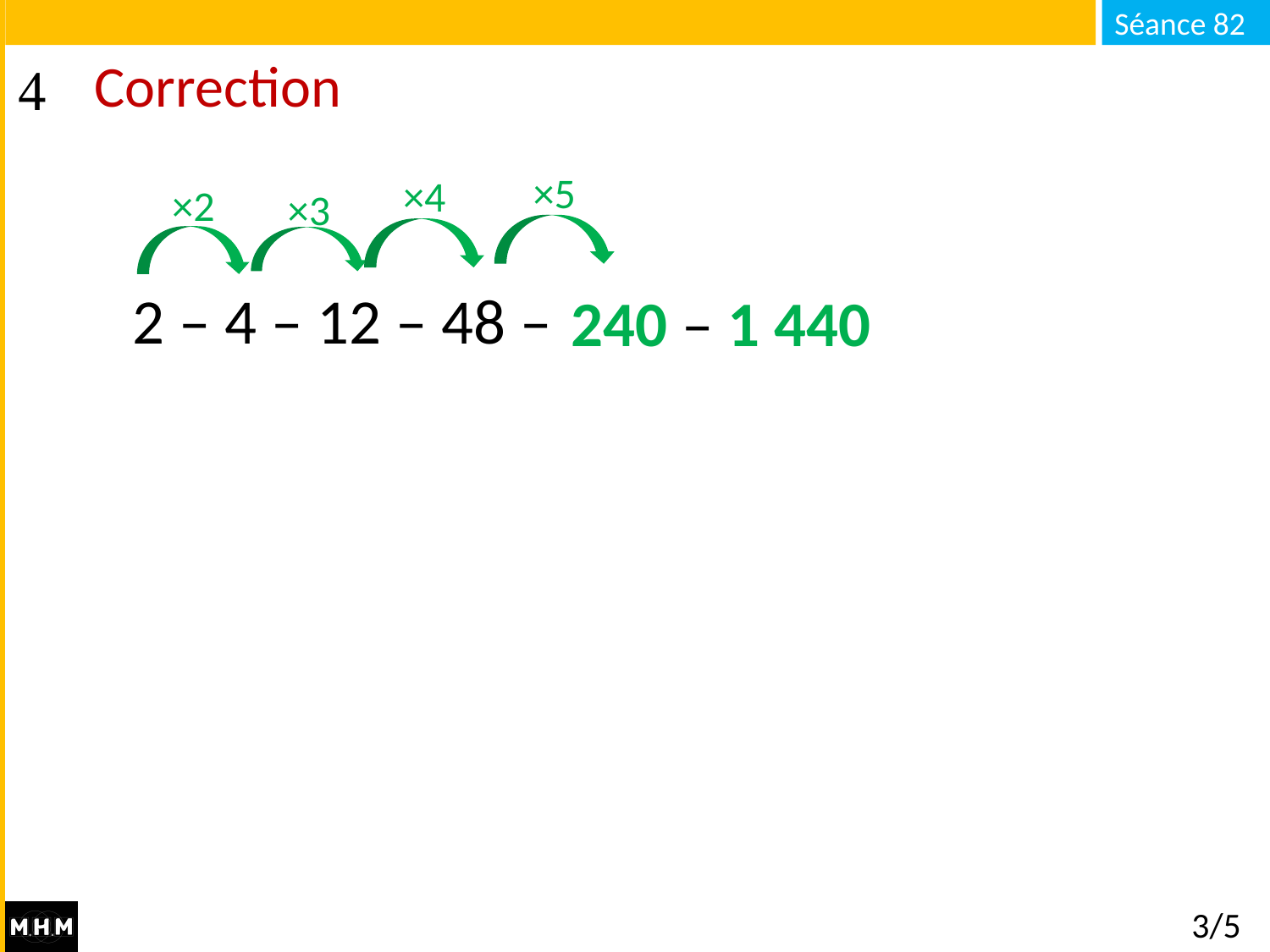

# Correction
×5

×4

×2

×3

2 – 4 – 12 – 48 – … – …
240 – 1 440
3/5